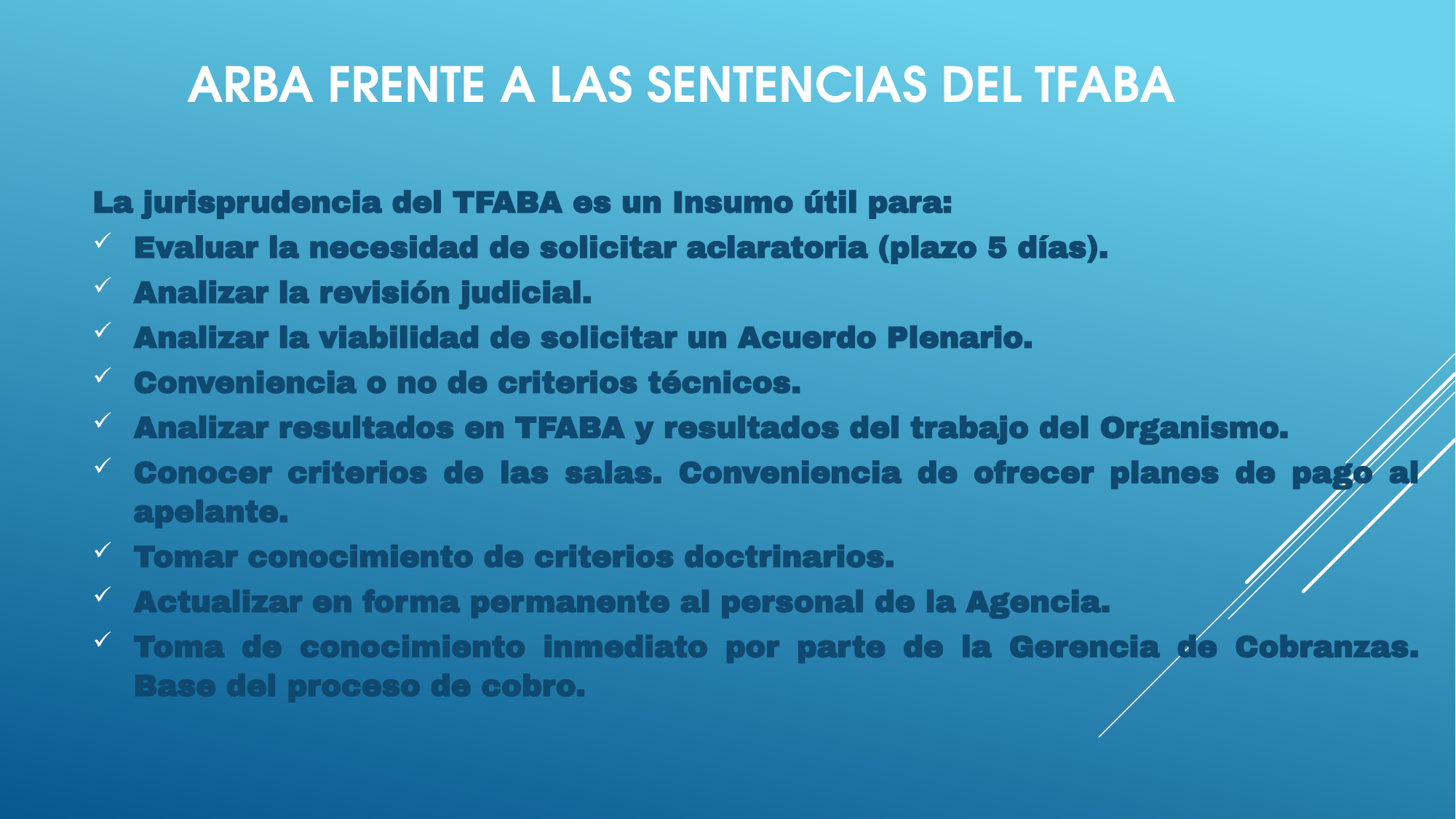

# ARBA frente a las sentencias del tfaba
La jurisprudencia del TFABA es un Insumo útil para:
Evaluar la necesidad de solicitar aclaratoria (plazo 5 días).
Analizar la revisión judicial.
Analizar la viabilidad de solicitar un Acuerdo Plenario.
Conveniencia o no de criterios técnicos.
Analizar resultados en TFABA y resultados del trabajo del Organismo.
Conocer criterios de las salas. Conveniencia de ofrecer planes de pago al apelante.
Tomar conocimiento de criterios doctrinarios.
Actualizar en forma permanente al personal de la Agencia.
Toma de conocimiento inmediato por parte de la Gerencia de Cobranzas. Base del proceso de cobro.